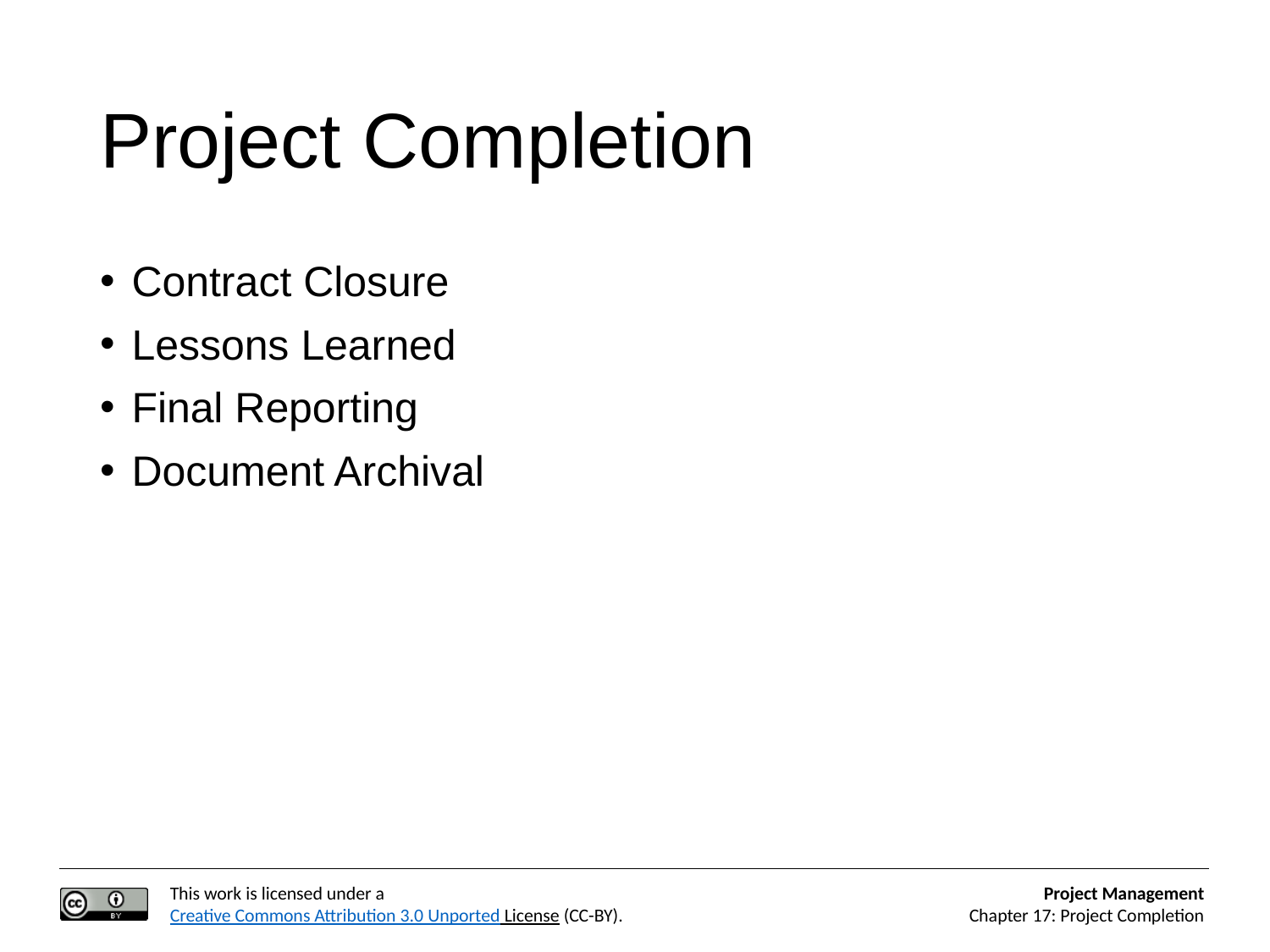

# Project Completion
Contract Closure
Lessons Learned
Final Reporting
Document Archival